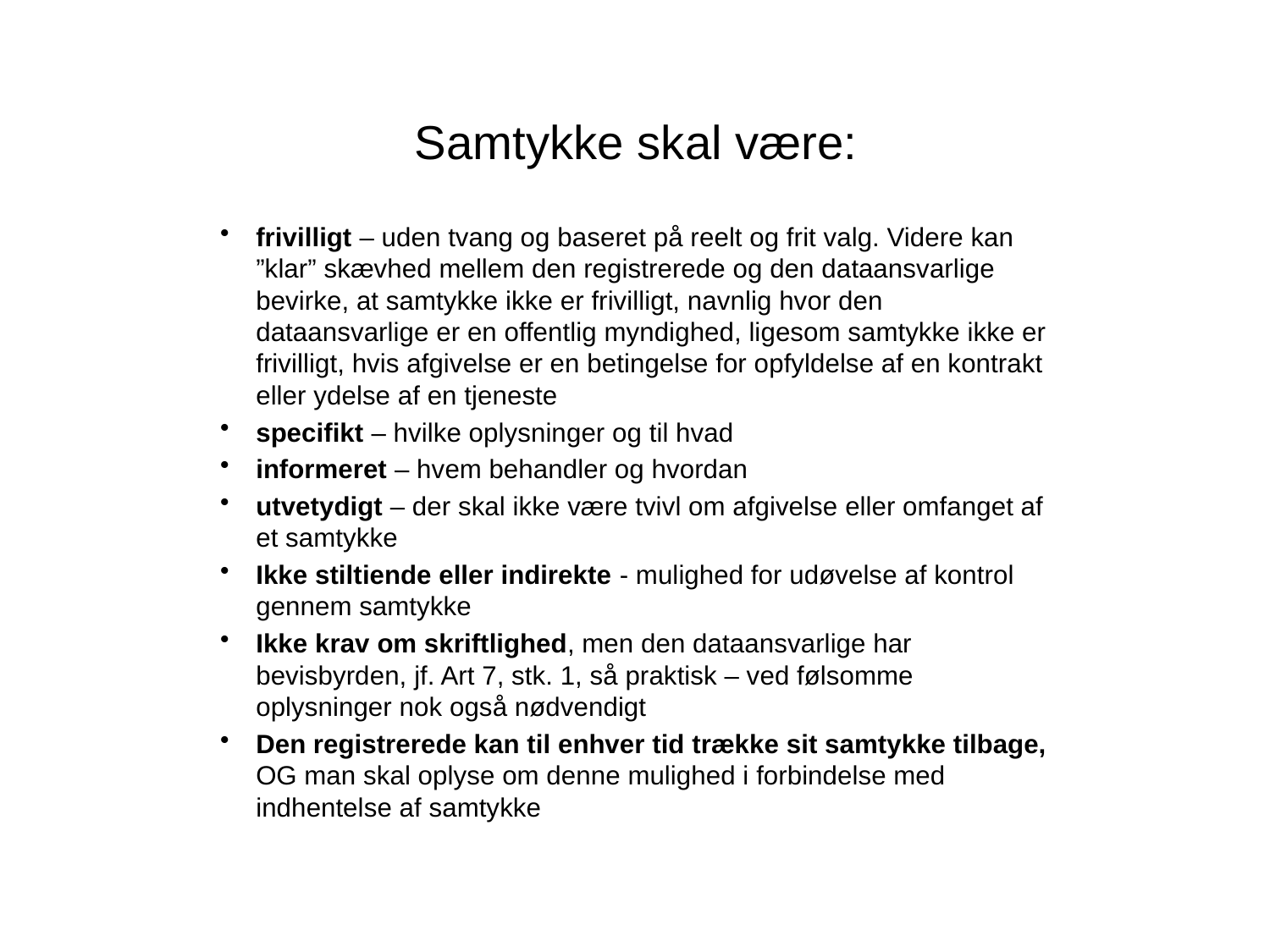

# Samtykke skal være:
frivilligt – uden tvang og baseret på reelt og frit valg. Videre kan ”klar” skævhed mellem den registrerede og den dataansvarlige bevirke, at samtykke ikke er frivilligt, navnlig hvor den dataansvarlige er en offentlig myndighed, ligesom samtykke ikke er frivilligt, hvis afgivelse er en betingelse for opfyldelse af en kontrakt eller ydelse af en tjeneste
specifikt – hvilke oplysninger og til hvad
informeret – hvem behandler og hvordan
utvetydigt – der skal ikke være tvivl om afgivelse eller omfanget af et samtykke
Ikke stiltiende eller indirekte - mulighed for udøvelse af kontrol gennem samtykke
Ikke krav om skriftlighed, men den dataansvarlige har bevisbyrden, jf. Art 7, stk. 1, så praktisk – ved følsomme oplysninger nok også nødvendigt
Den registrerede kan til enhver tid trække sit samtykke tilbage, OG man skal oplyse om denne mulighed i forbindelse med indhentelse af samtykke